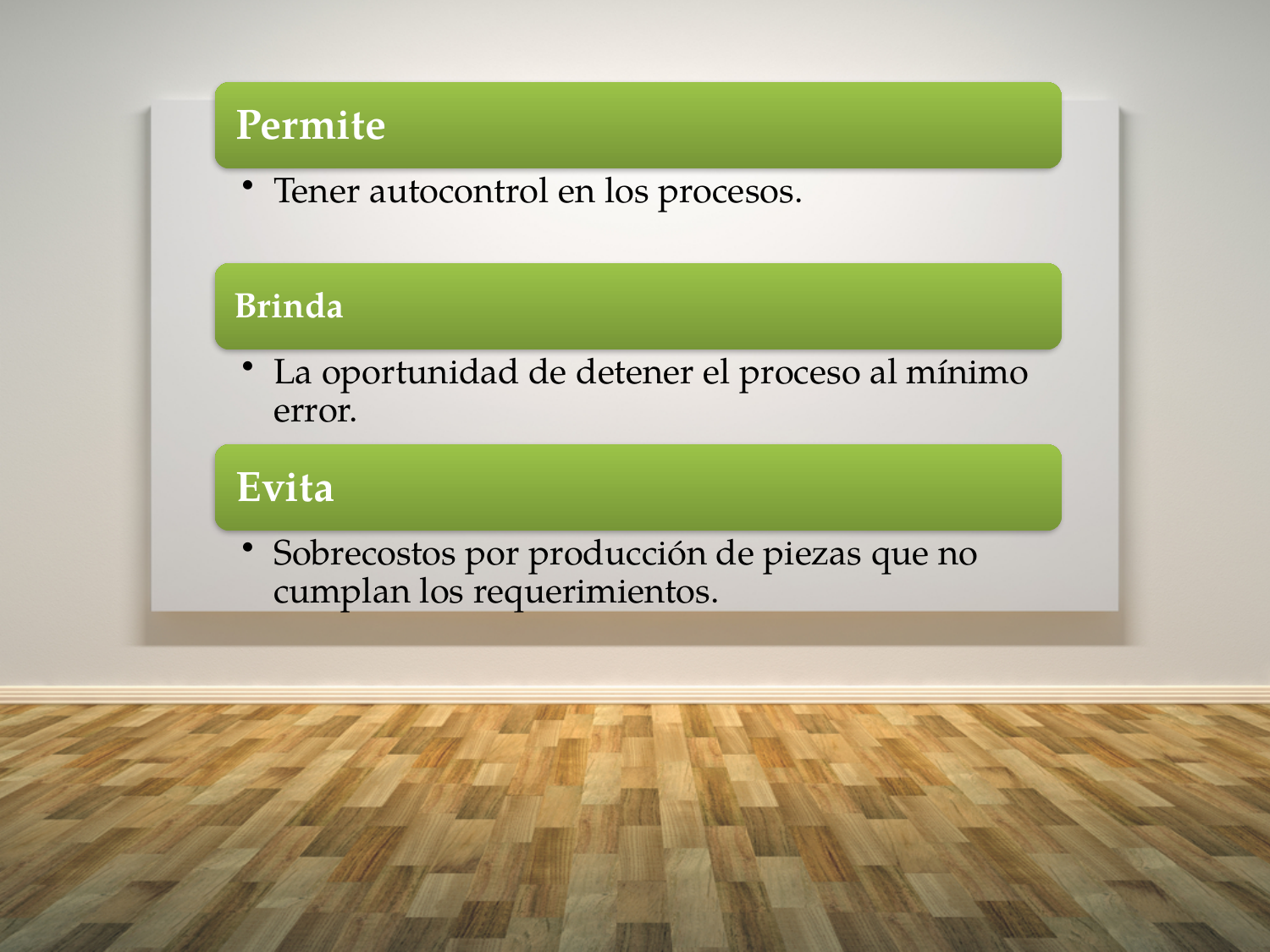

Permite
Tener autocontrol en los procesos.
Brinda
La oportunidad de detener el proceso al mínimo error.
Evita
Sobrecostos por producción de piezas que no cumplan los requerimientos.